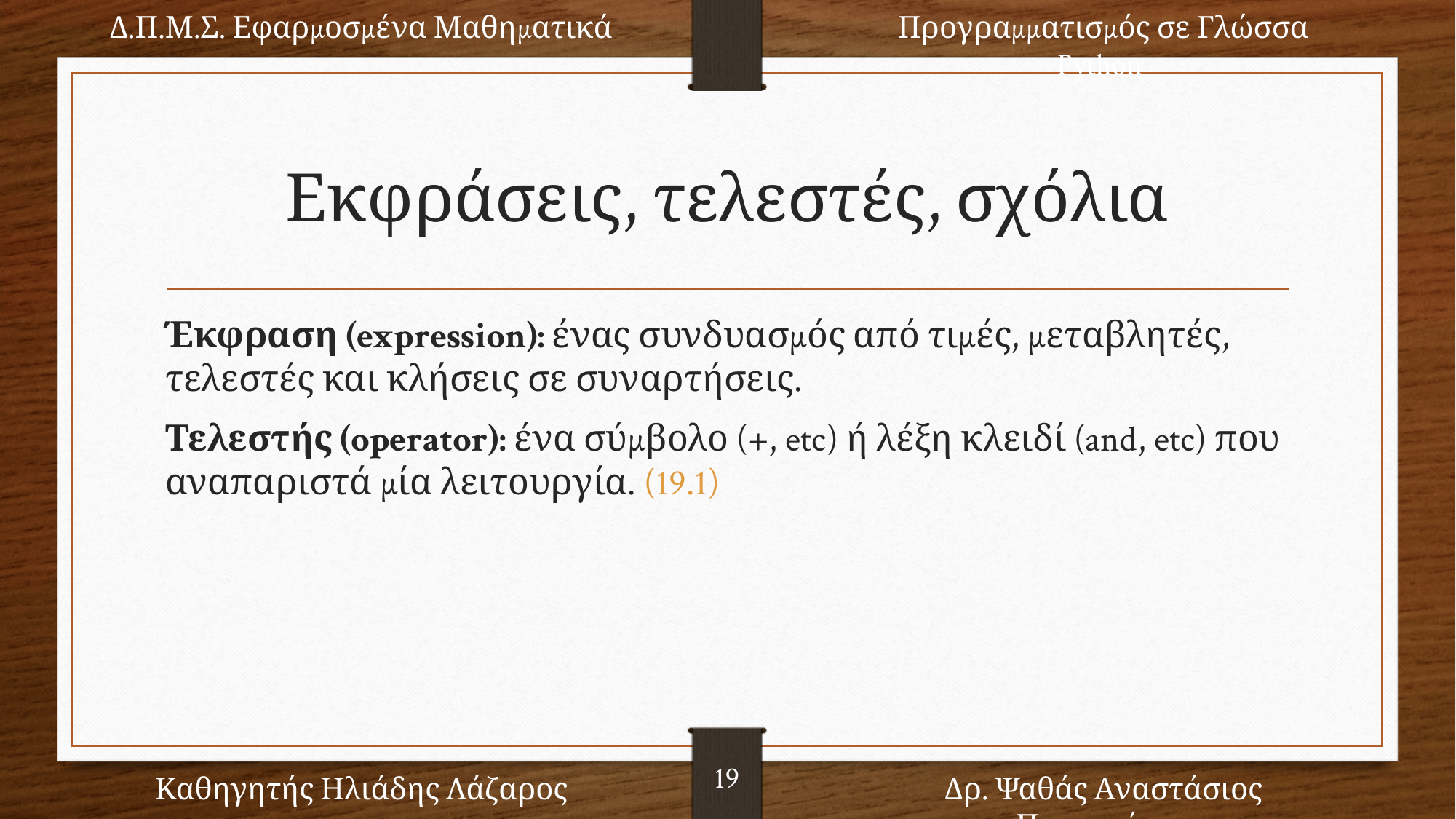

Δ.Π.Μ.Σ. Εφαρμοσμένα Μαθηματικά
Προγραμματισμός σε Γλώσσα Python
19
Καθηγητής Ηλιάδης Λάζαρος
Δρ. Ψαθάς Αναστάσιος Παναγιώτης
# Εκφράσεις, τελεστές, σχόλια
Έκφραση (expression): ένας συνδυασμός από τιμές, μεταβλητές, τελεστές και κλήσεις σε συναρτήσεις.
Τελεστής (operator): ένα σύμβολο (+, etc) ή λέξη κλειδί (and, etc) που αναπαριστά μία λειτουργία. (19.1)